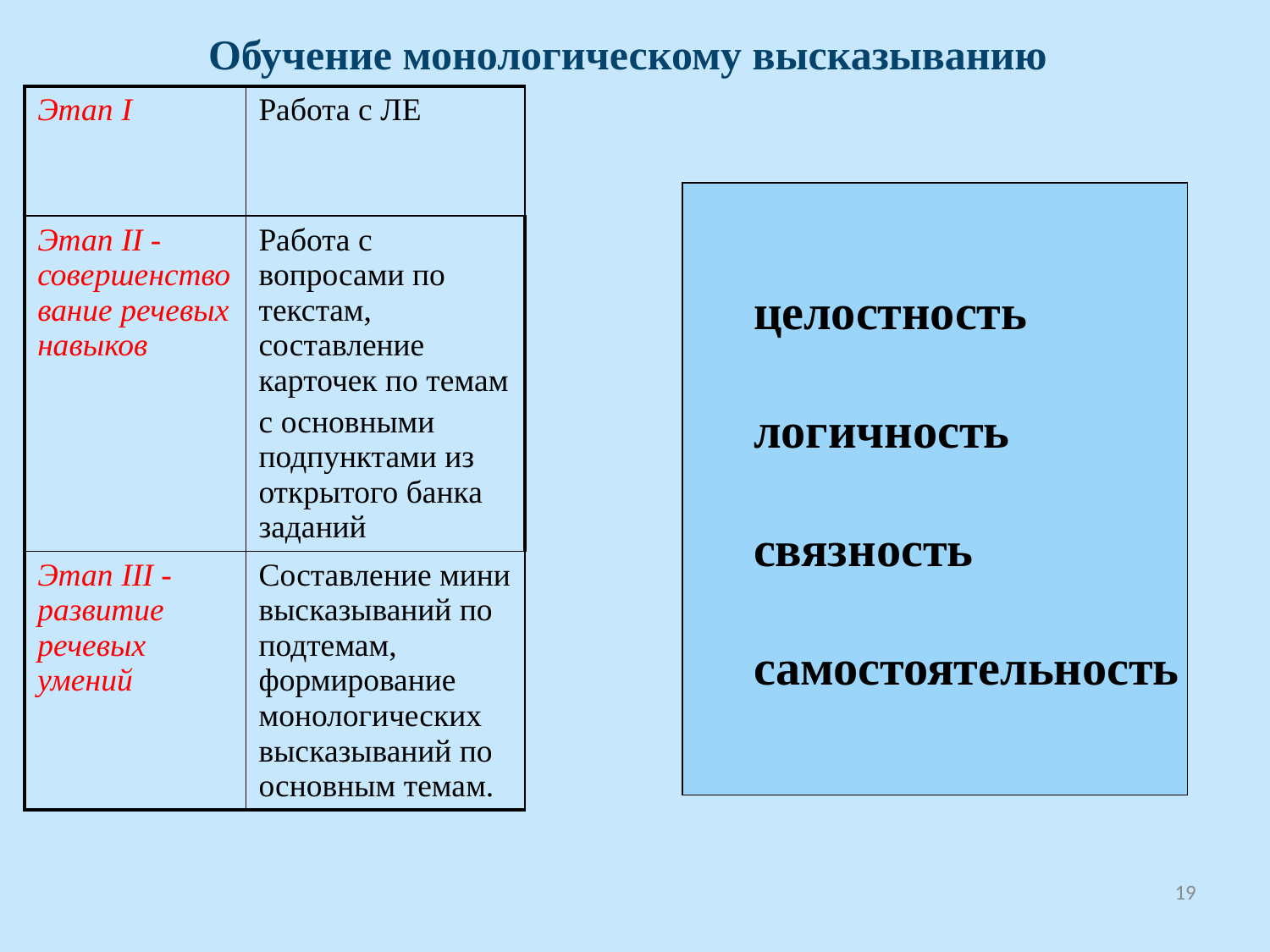

# Обучение монологическому высказыванию
| Этап I | Работа с ЛЕ |
| --- | --- |
| Этап II - совершенствование речевых навыков | Работа с вопросами по текстам, составление карточек по темам с основными подпунктами из открытого банка заданий |
| Этап III - развитие речевых умений | Составление мини высказываний по подтемам, формирование монологических высказываний по основным темам. |

целостность

логичность

связность

самостоятельность

19